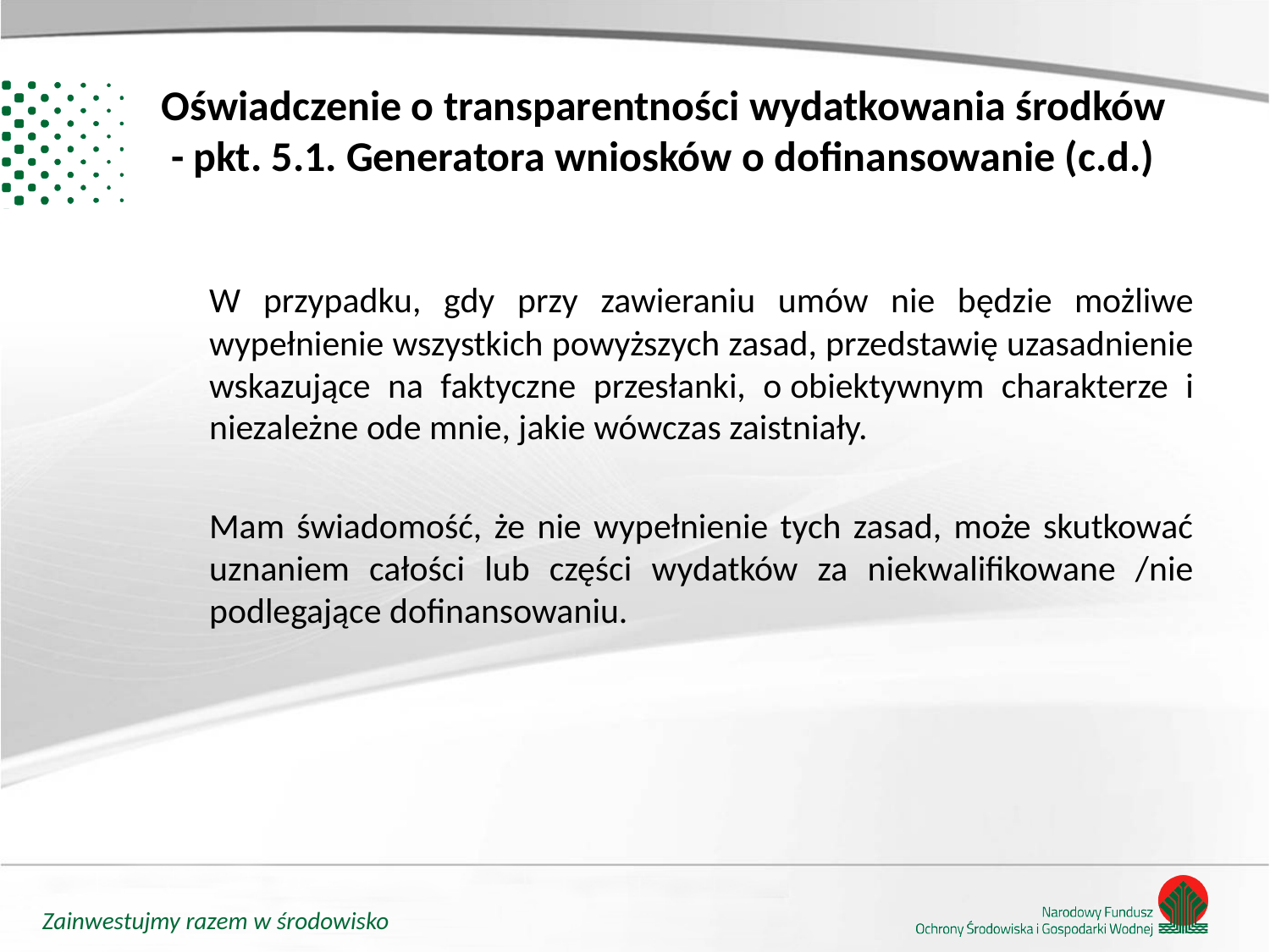

# Oświadczenie o transparentności wydatkowania środków - pkt. 5.1. Generatora wniosków o dofinansowanie (c.d.)

	W przypadku, gdy przy zawieraniu umów nie będzie możliwe wypełnienie wszystkich powyższych zasad, przedstawię uzasadnienie wskazujące na faktyczne przesłanki, o obiektywnym charakterze i niezależne ode mnie, jakie wówczas zaistniały.

	Mam świadomość, że nie wypełnienie tych zasad, może skutkować uznaniem całości lub części wydatków za niekwalifikowane /nie podlegające dofinansowaniu.